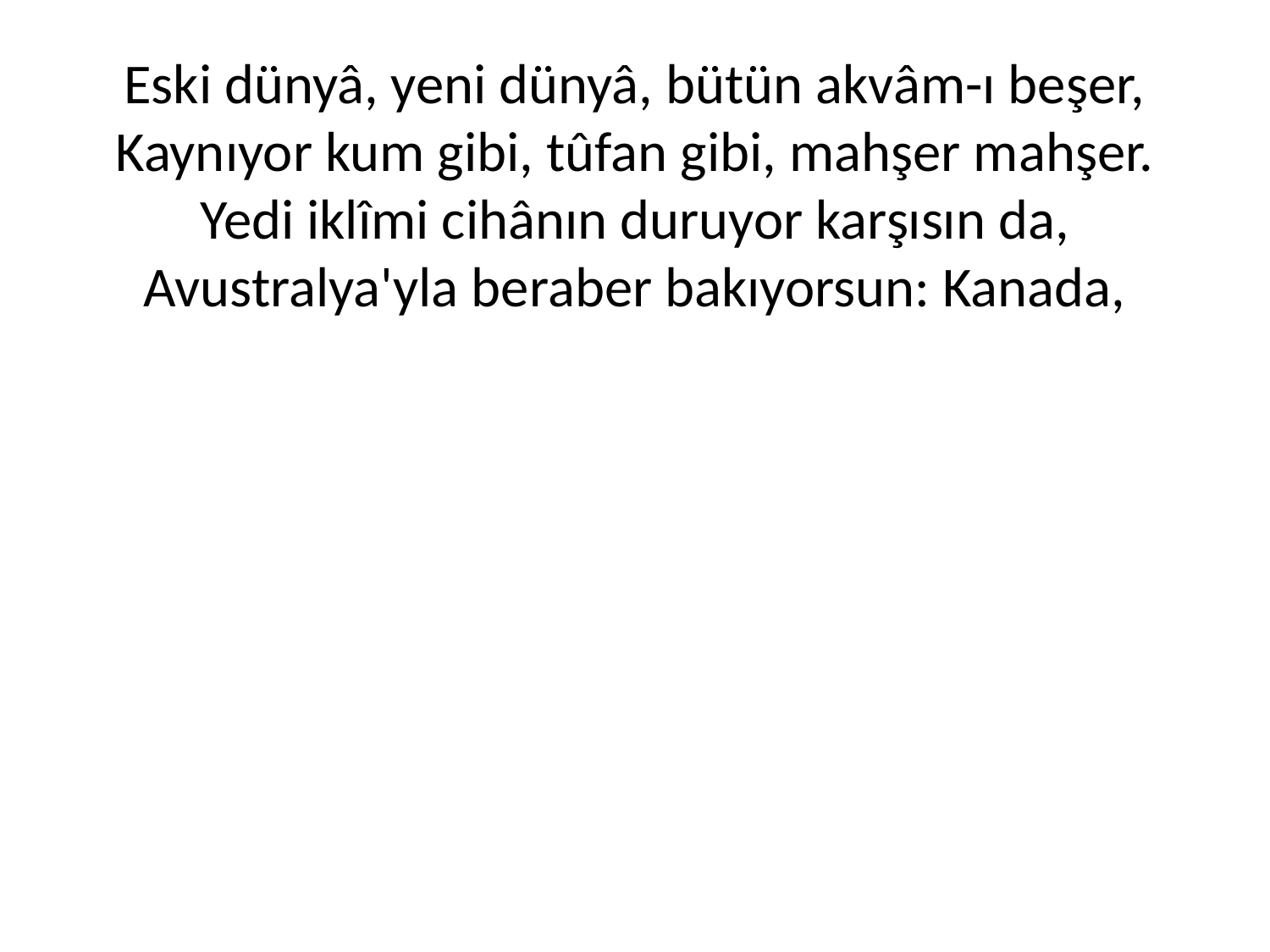

# Eski dünyâ, yeni dünyâ, bütün akvâm-ı beşer, Kaynıyor kum gibi, tûfan gibi, mahşer mahşer. Yedi iklîmi cihânın duruyor karşısın da, Avustralya'yla beraber bakıyorsun: Kanada,